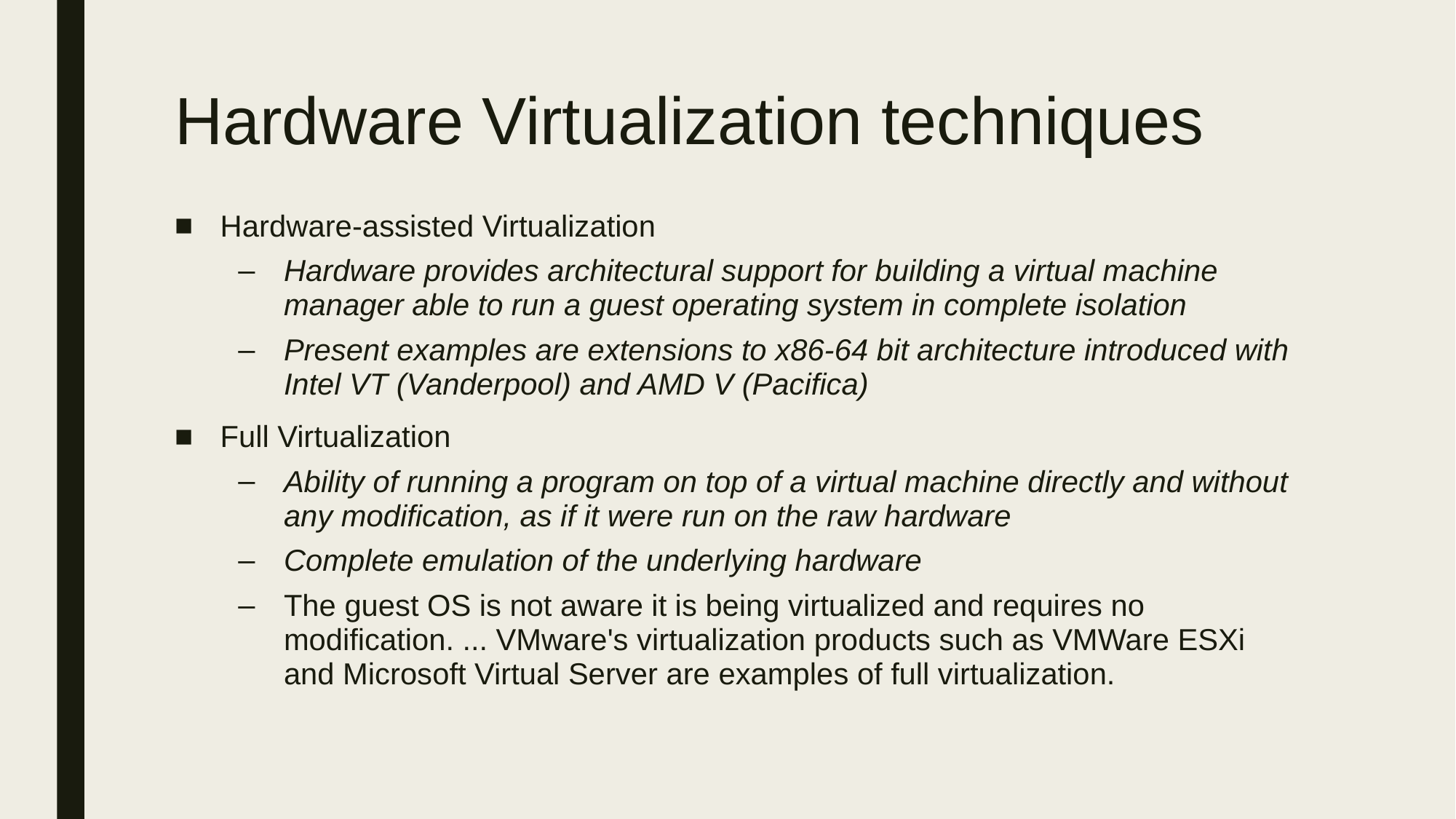

# Hardware Virtualization techniques
Hardware-assisted Virtualization
Hardware provides architectural support for building a virtual machine manager able to run a guest operating system in complete isolation
Present examples are extensions to x86-64 bit architecture introduced with Intel VT (Vanderpool) and AMD V (Pacifica)
Full Virtualization
Ability of running a program on top of a virtual machine directly and without any modification, as if it were run on the raw hardware
Complete emulation of the underlying hardware
The guest OS is not aware it is being virtualized and requires no modification. ... VMware's virtualization products such as VMWare ESXi and Microsoft Virtual Server are examples of full virtualization.